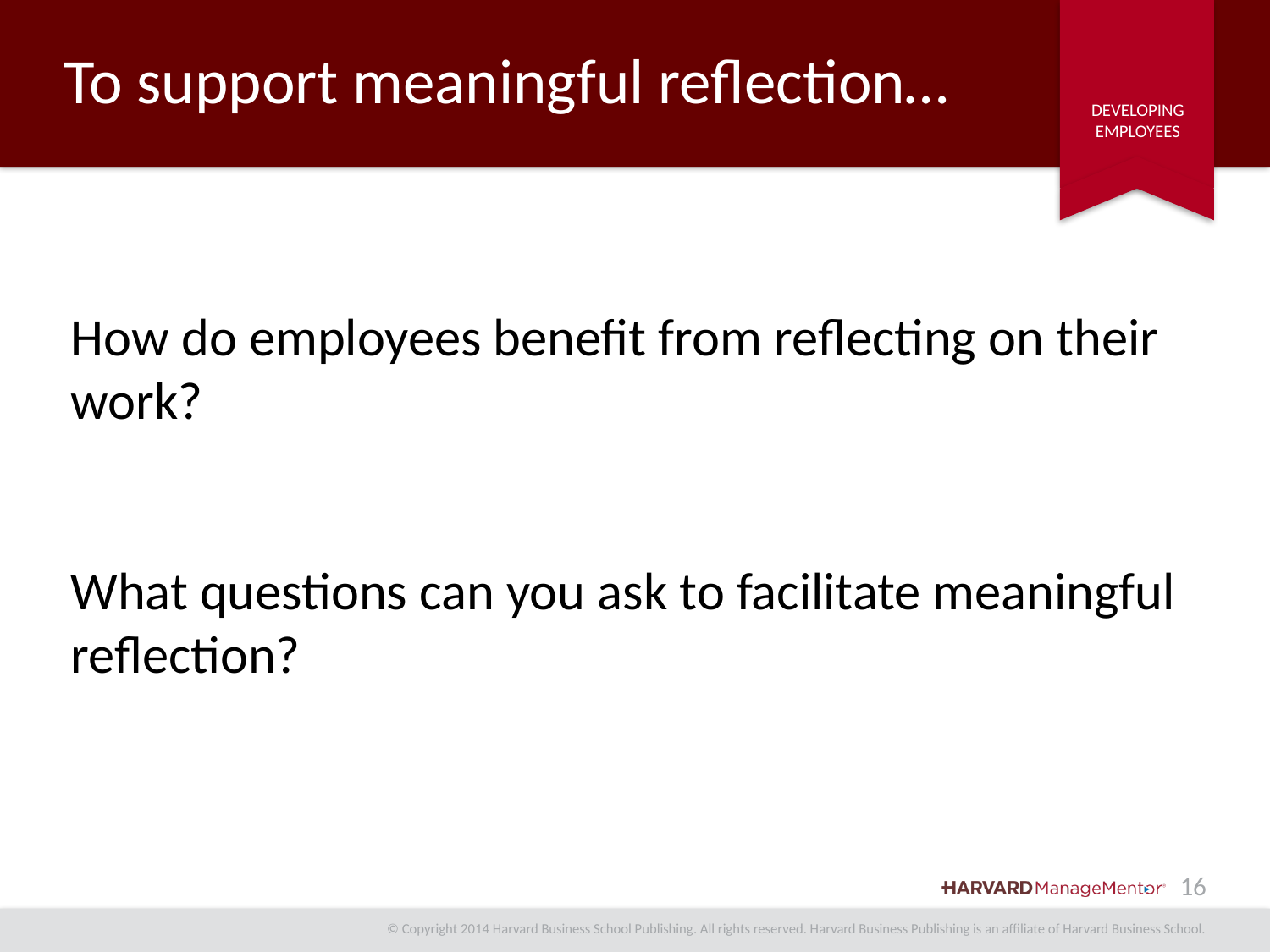

# To support meaningful reflection…
How do employees benefit from reflecting on their work?

What questions can you ask to facilitate meaningful reflection?